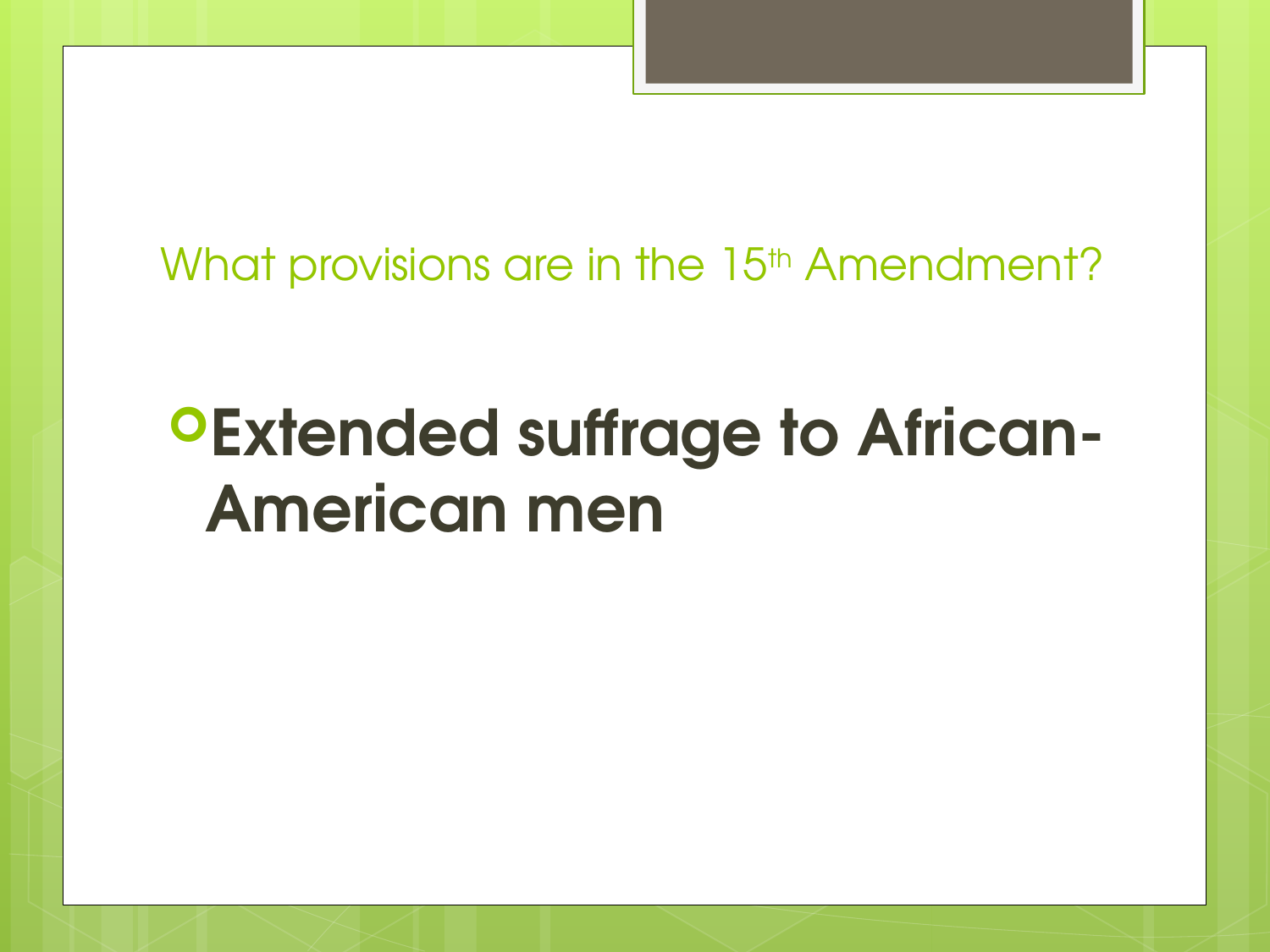

# What provisions are in the 15th Amendment?

Extended suffrage to African-American men